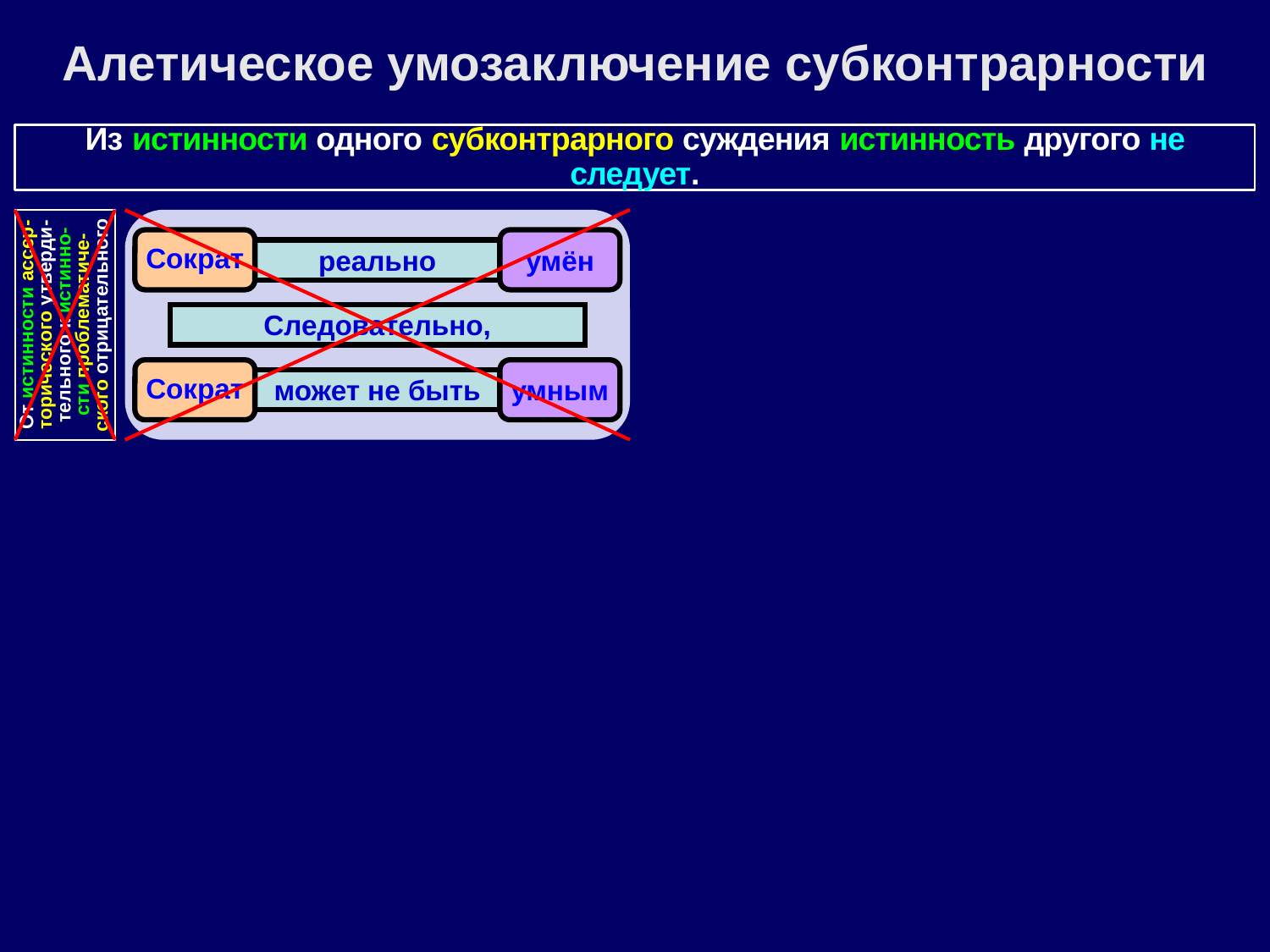

Алетическое умозаключение субконтрарности
Из истинности одного субконтрарного суждения истинность другого не следует.

Сократ
умён
реально
От истинности ассер-торического утверди-тельного к истинно-сти проблематиче-ского отрицательного
Следовательно,
Сократ
умным
может не быть